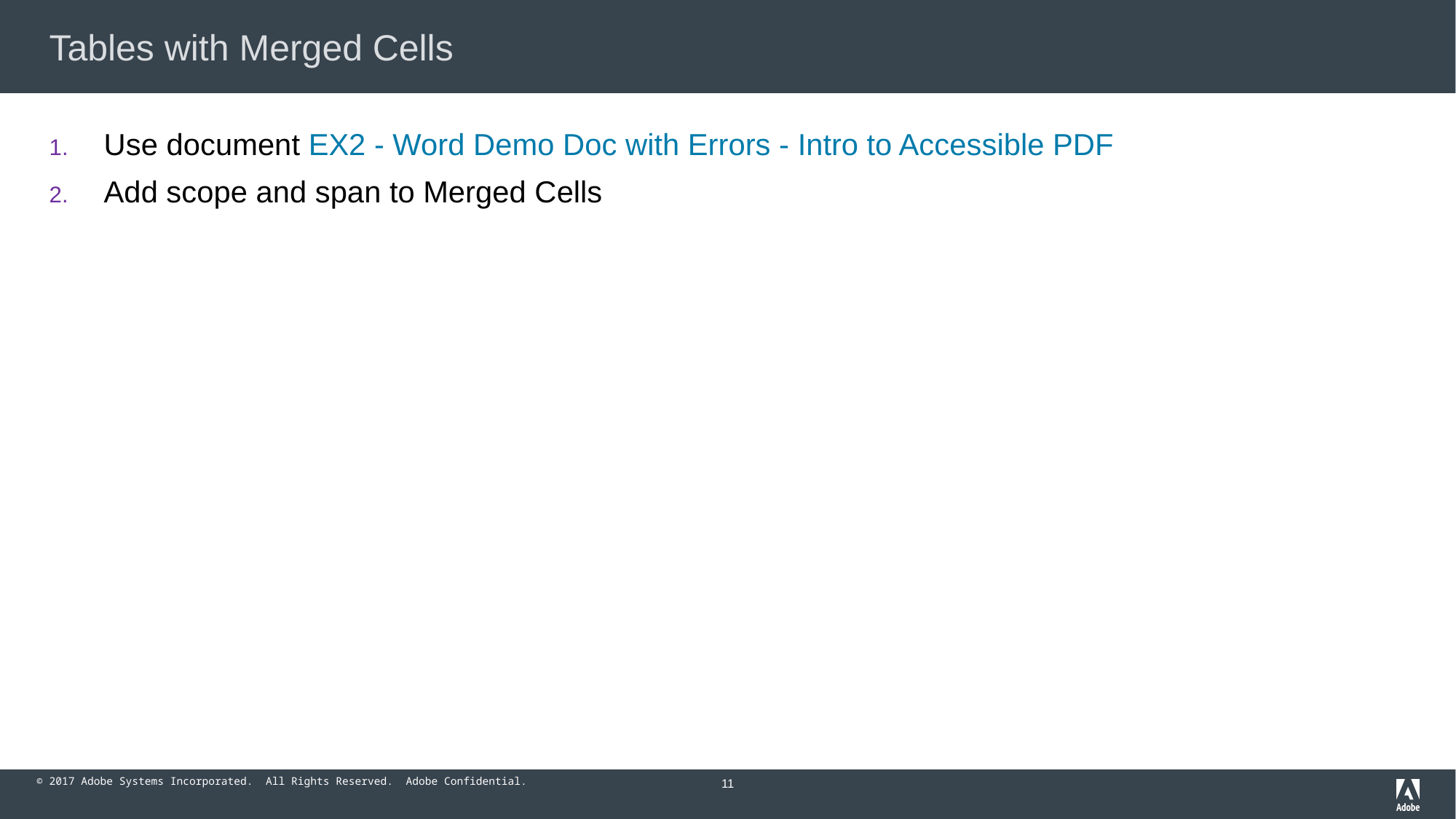

# Tables with Merged Cells
Use document EX2 - Word Demo Doc with Errors - Intro to Accessible PDF
Add scope and span to Merged Cells
11